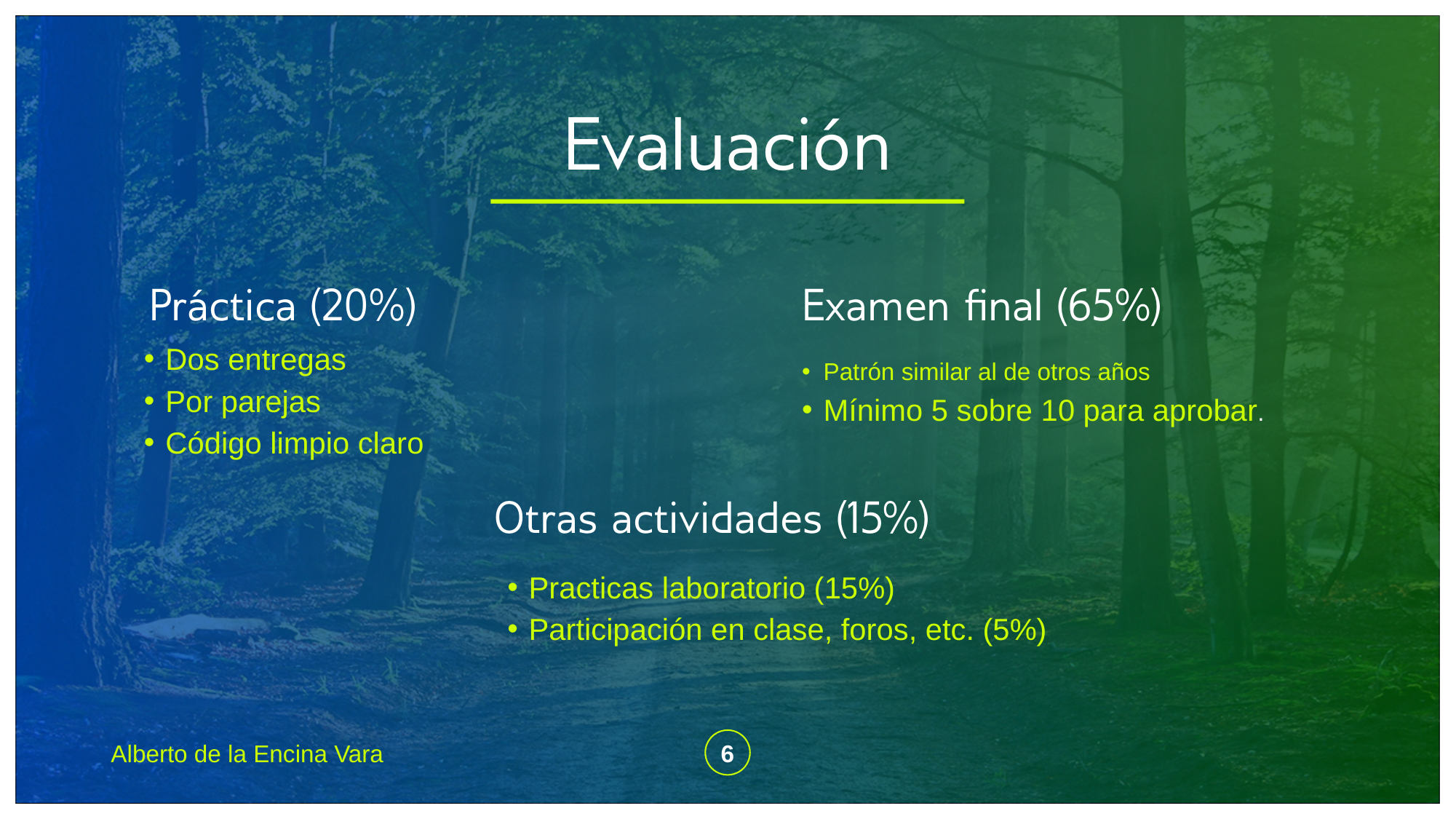

# Evaluación
Práctica (20%)
Examen final (65%)
Dos entregas
Por parejas
Código limpio claro

Patrón similar al de otros años
Mínimo 5 sobre 10 para aprobar.
Otras actividades (15%)
Practicas laboratorio (15%)
Participación en clase, foros, etc. (5%)

Alberto de la Encina Vara
6